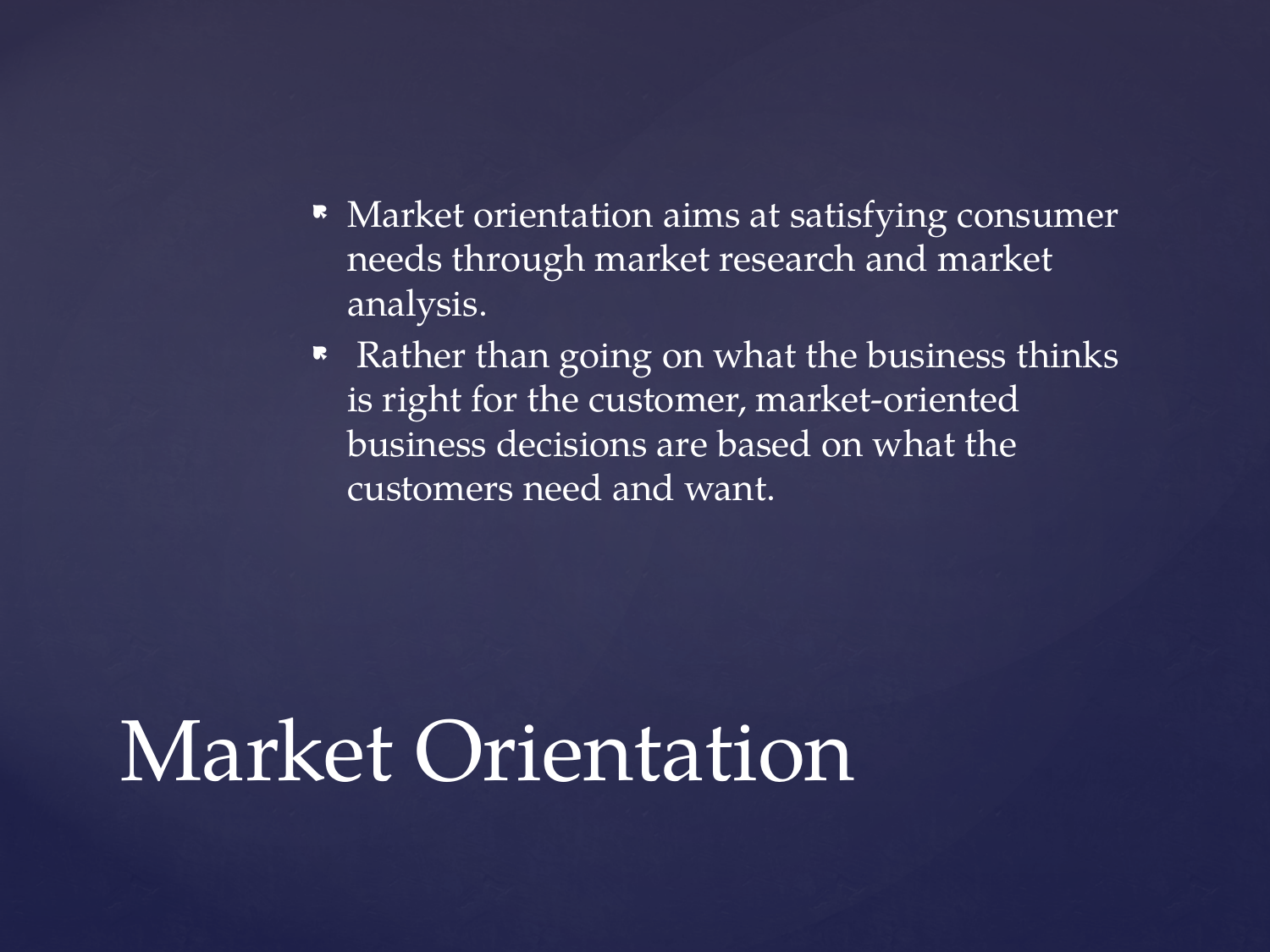

Market orientation aims at satisfying consumer needs through market research and market analysis.
 Rather than going on what the business thinks is right for the customer, market-oriented business decisions are based on what the customers need and want.
# Market Orientation